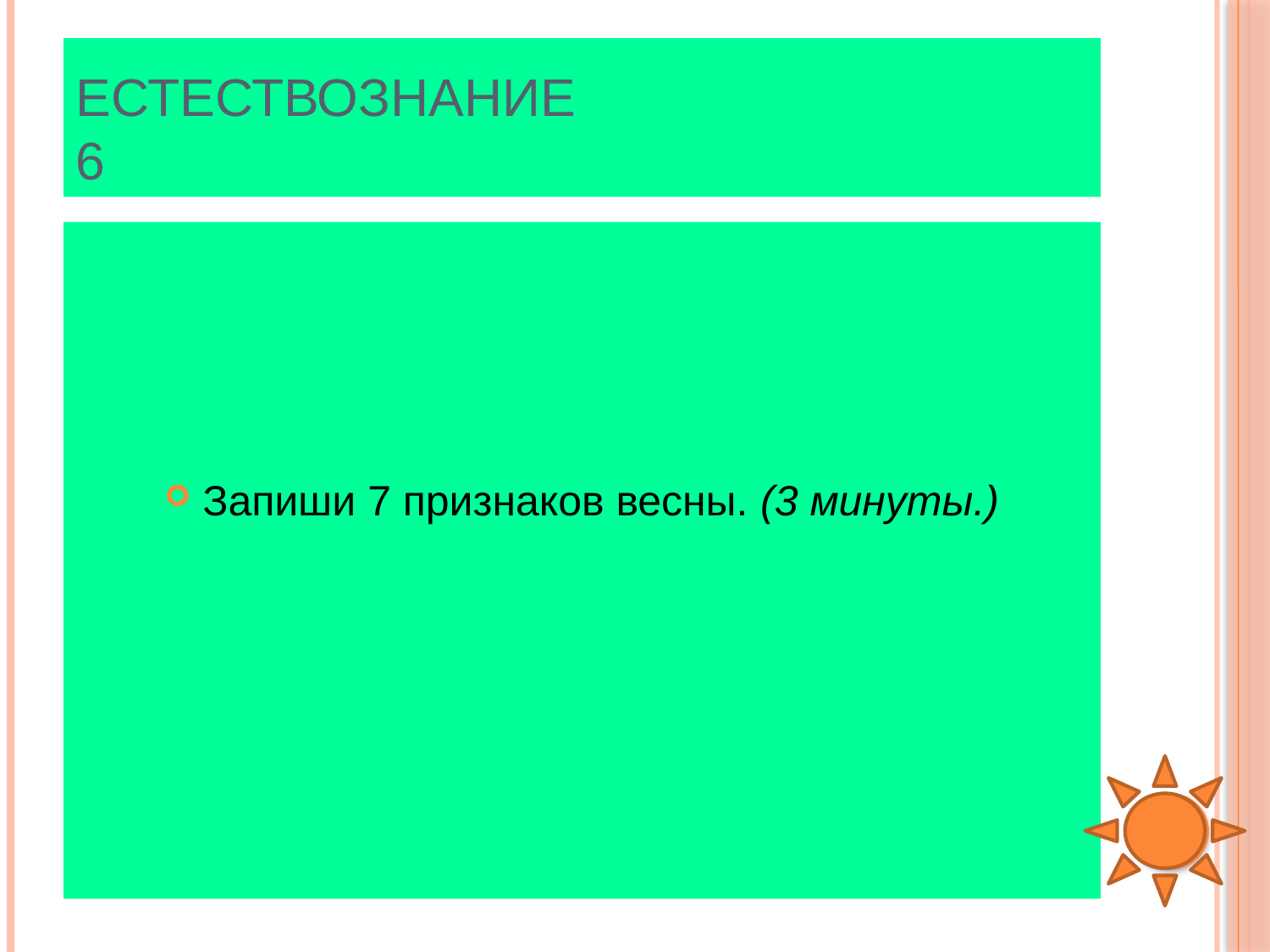

# Естествознание                                  6

Запиши 7 признаков весны. (3 минуты.)